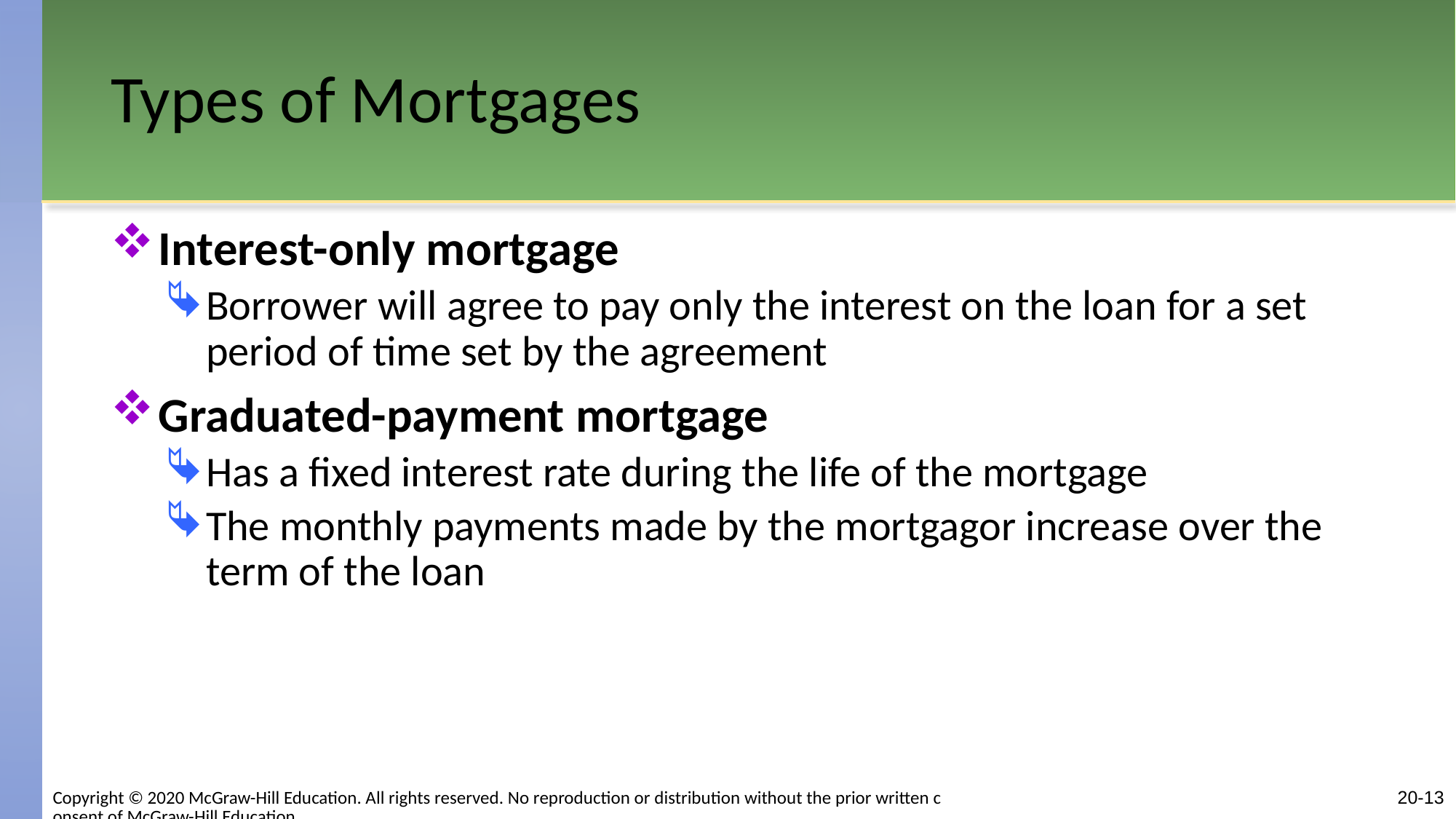

# Types of Mortgages
Interest-only mortgage
Borrower will agree to pay only the interest on the loan for a set period of time set by the agreement
Graduated-payment mortgage
Has a fixed interest rate during the life of the mortgage
The monthly payments made by the mortgagor increase over the term of the loan
20-13
Copyright © 2020 McGraw-Hill Education. All rights reserved. No reproduction or distribution without the prior written consent of McGraw-Hill Education.